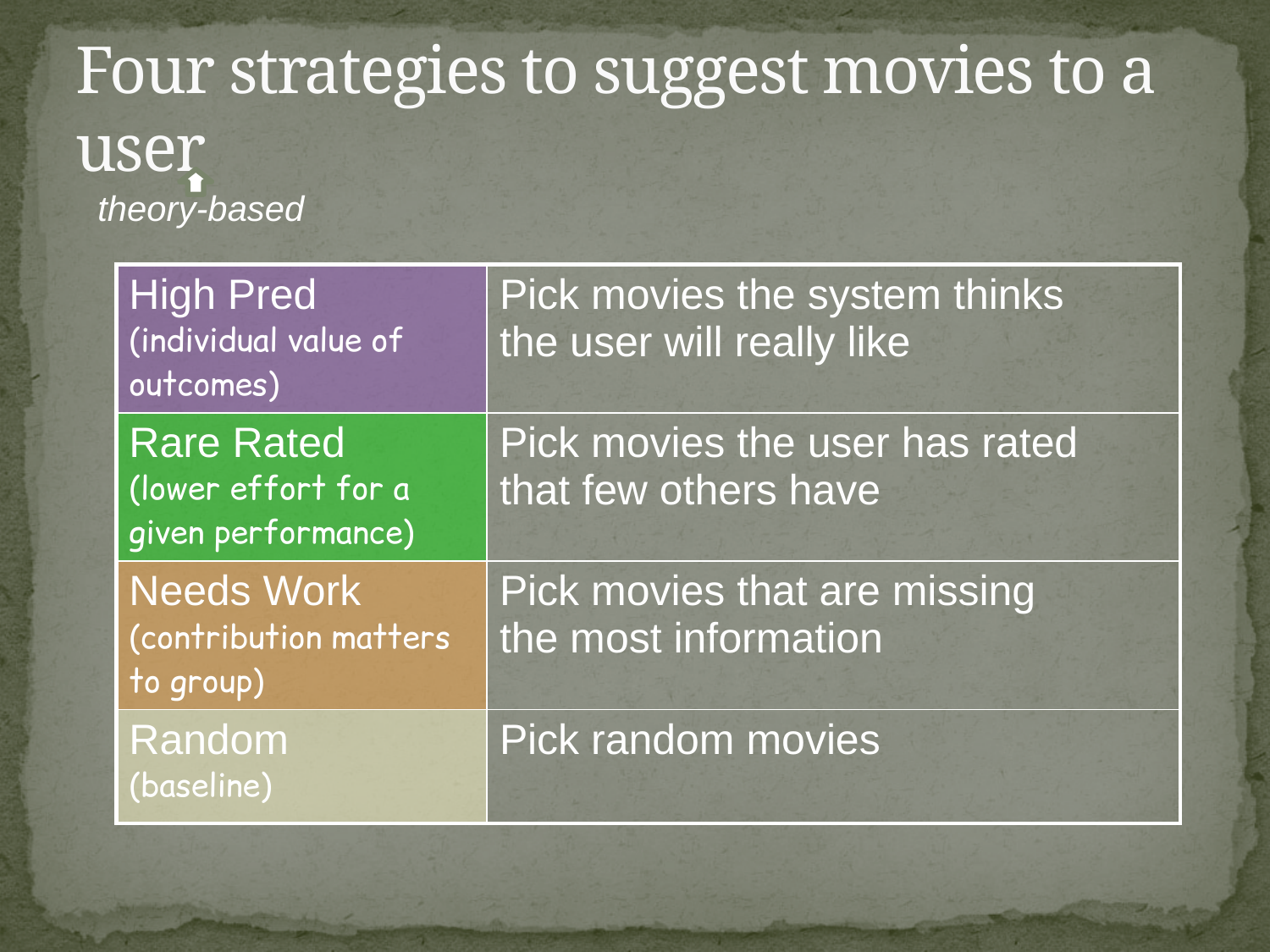

# Four strategies to suggest movies to a user

theory-based
| High Pred (individual value of outcomes) | Pick movies the system thinks the user will really like |
| --- | --- |
| Rare Rated (lower effort for a given performance) | Pick movies the user has rated that few others have |
| Needs Work (contribution matters to group) | Pick movies that are missing the most information |
| Random (baseline) | Pick random movies |